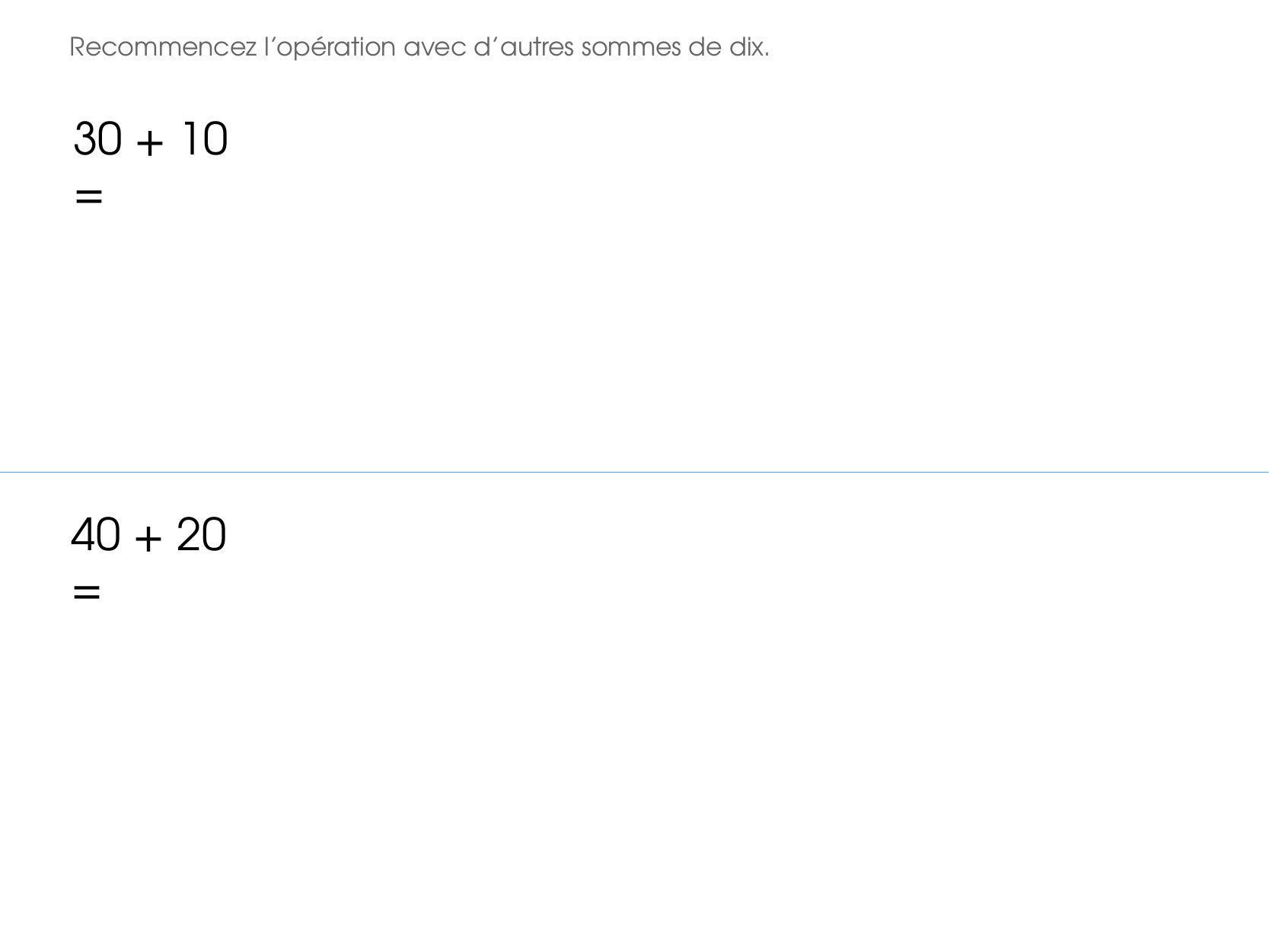

Recommencez l’opération avec d’autres sommes de dix.
30 + 10 =
40 + 20 =